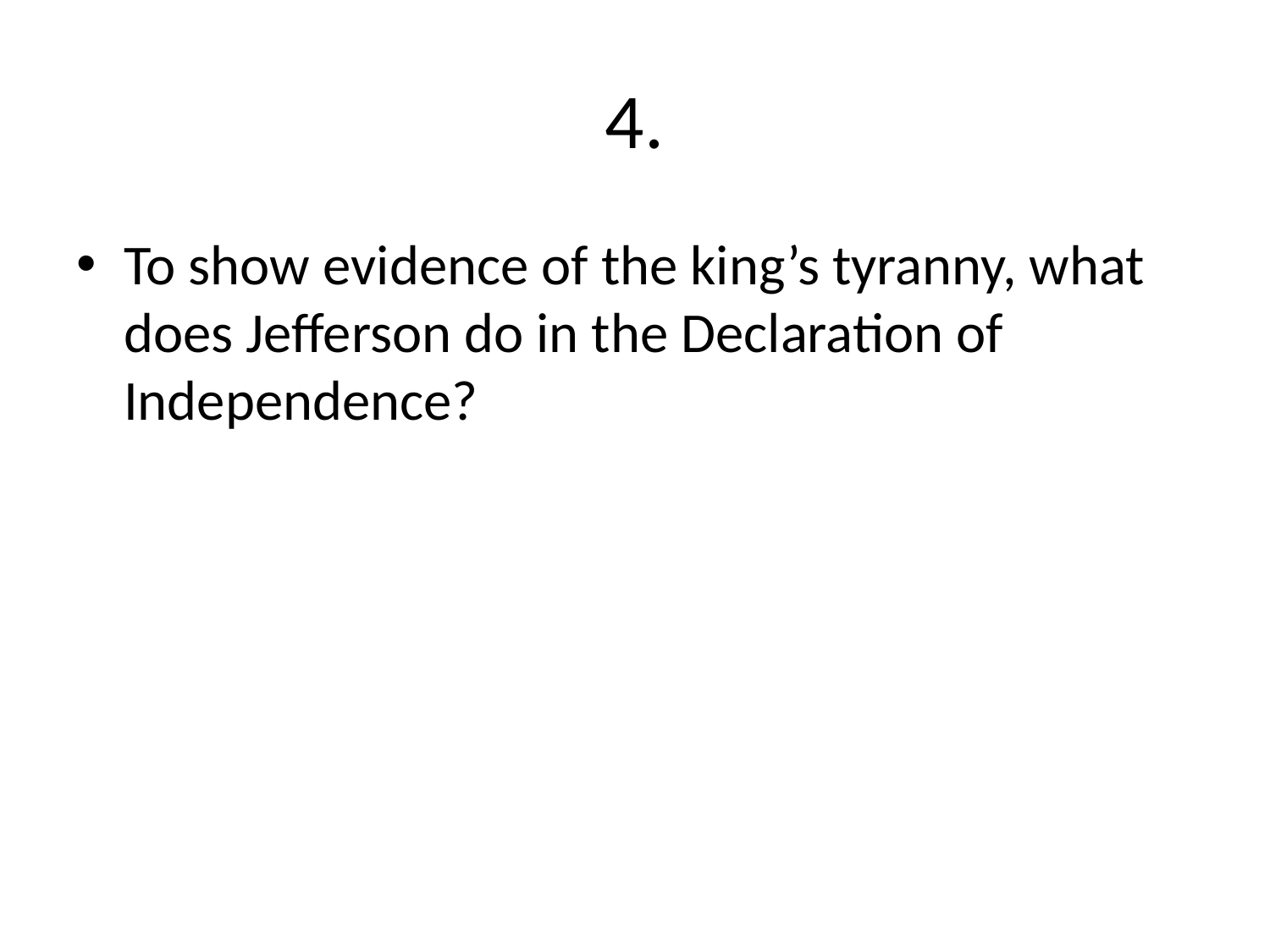

# 4.
To show evidence of the king’s tyranny, what does Jefferson do in the Declaration of Independence?